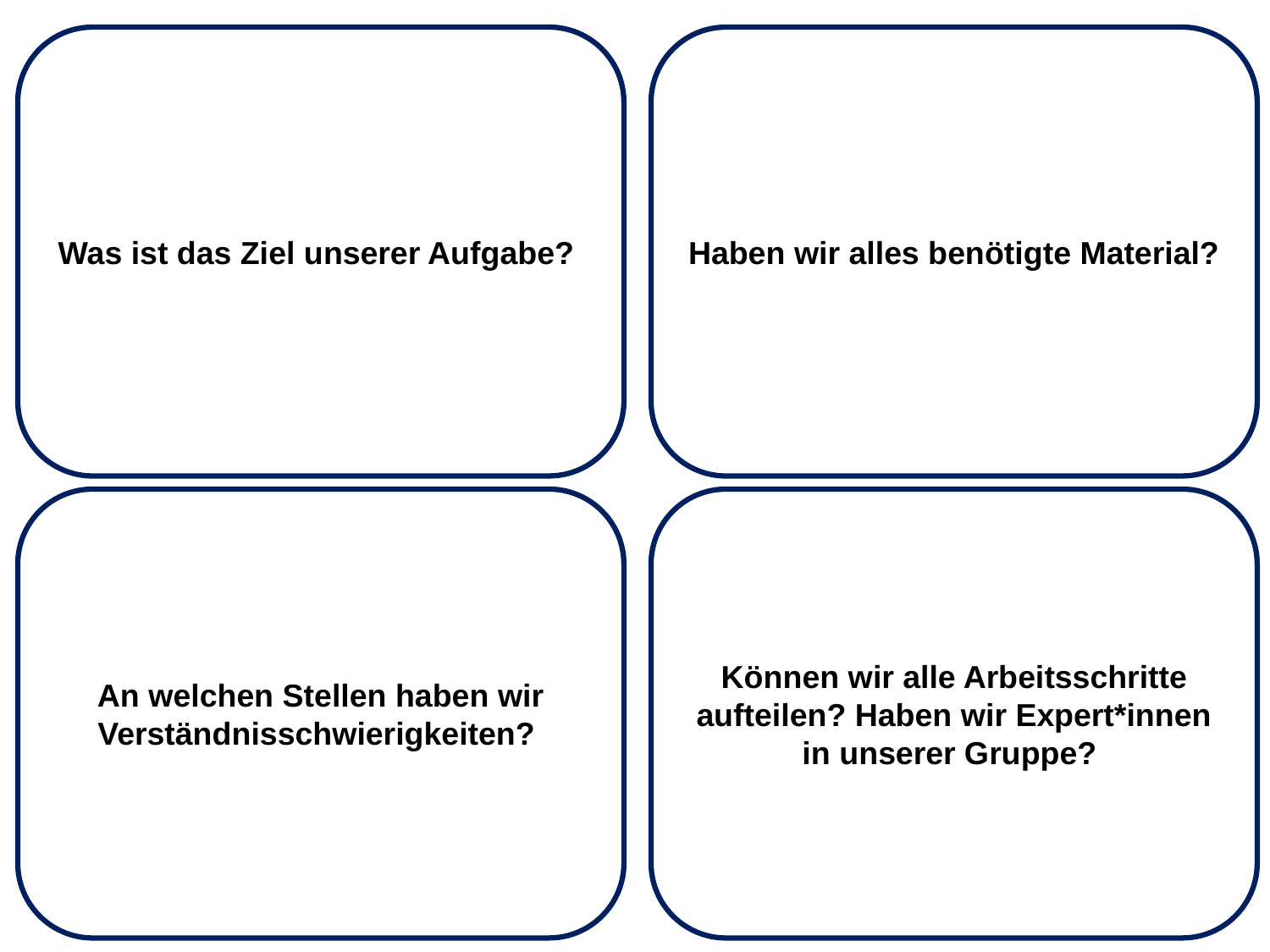

Was ist das Ziel unserer Aufgabe?
Haben wir alles benötigte Material?
An welchen Stellen haben wir Verständnisschwierigkeiten?
Können wir alle Arbeitsschritte aufteilen? Haben wir Expert*innen in unserer Gruppe?